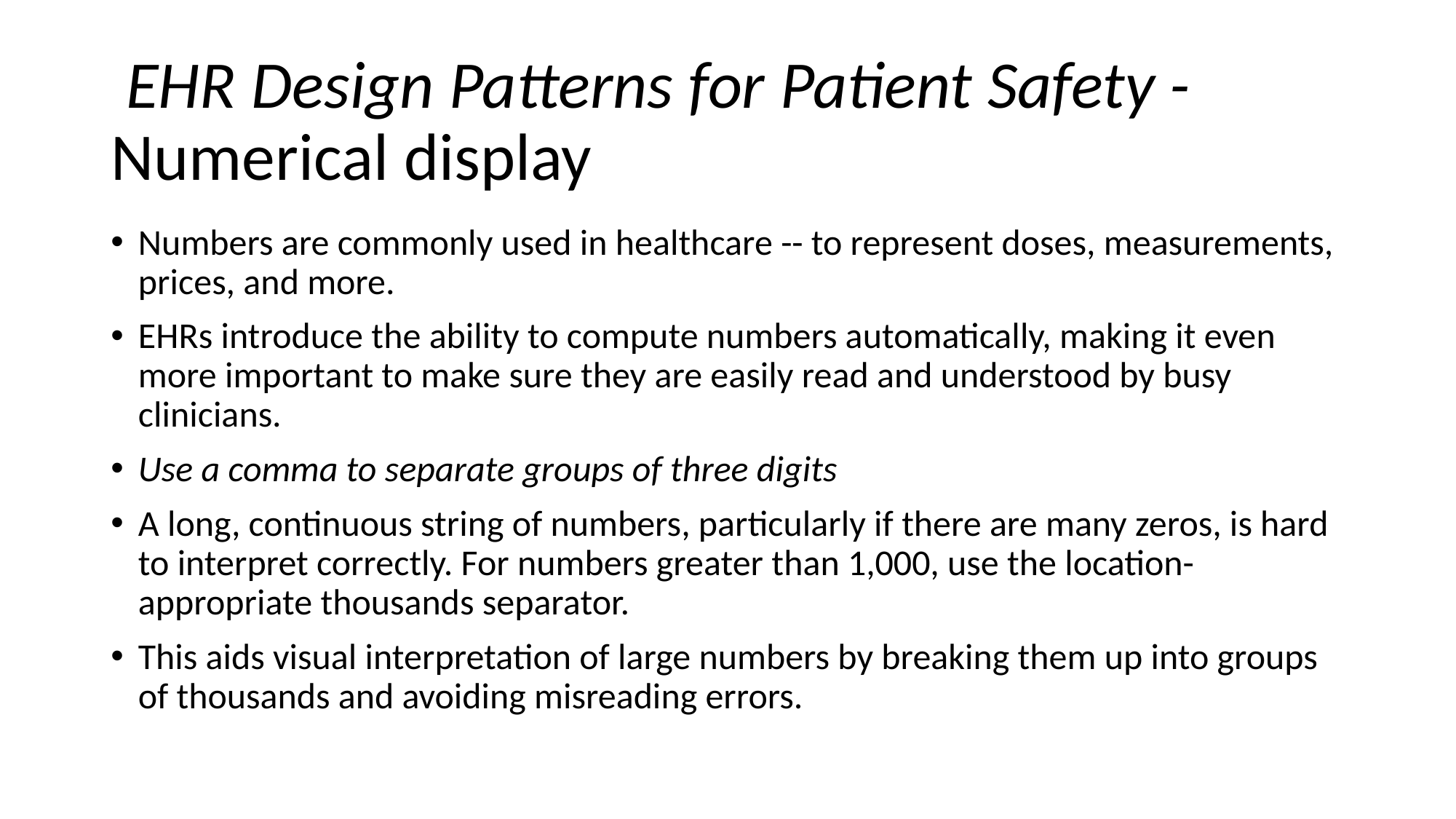

# EHR Design Patterns for Patient Safety - Numerical display
Numbers are commonly used in healthcare -- to represent doses, measurements, prices, and more.
EHRs introduce the ability to compute numbers automatically, making it even more important to make sure they are easily read and understood by busy clinicians.
Use a comma to separate groups of three digits
A long, continuous string of numbers, particularly if there are many zeros, is hard to interpret correctly. For numbers greater than 1,000, use the location-appropriate thousands separator.
This aids visual interpretation of large numbers by breaking them up into groups of thousands and avoiding misreading errors.